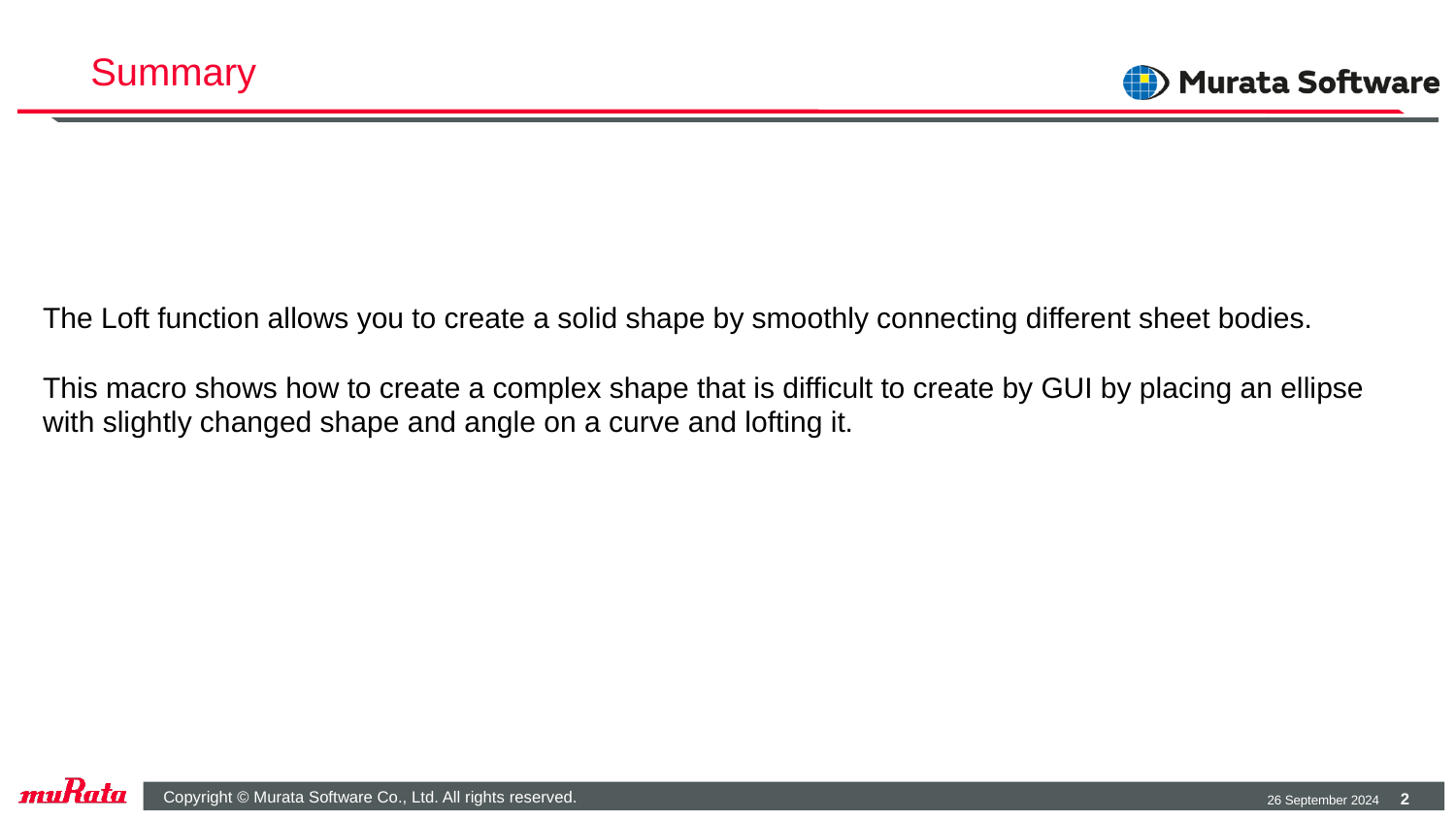

# Summary
The Loft function allows you to create a solid shape by smoothly connecting different sheet bodies.

This macro shows how to create a complex shape that is difficult to create by GUI by placing an ellipse with slightly changed shape and angle on a curve and lofting it.